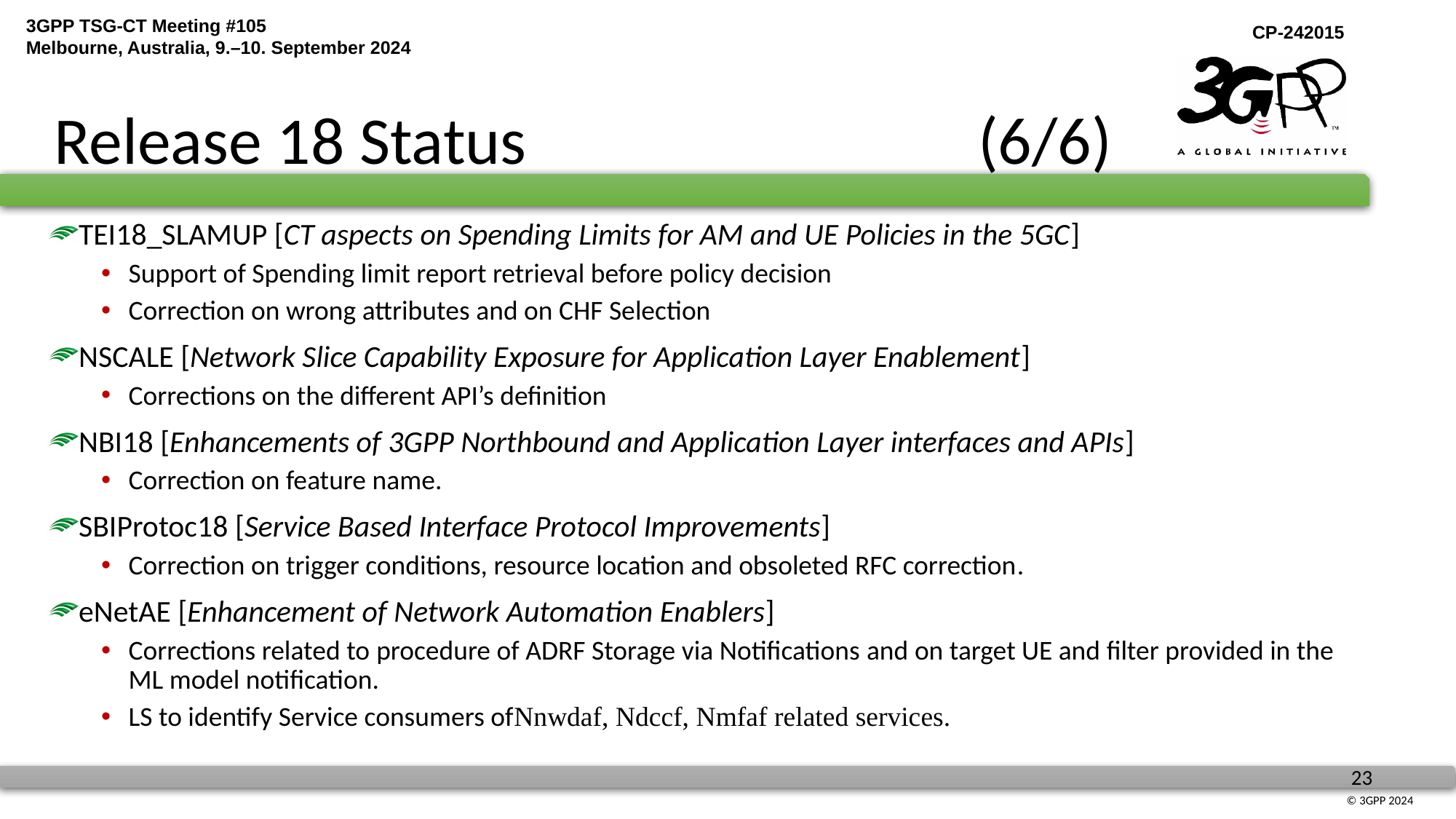

# Release 18 Status                              (6/6)
TEI18_SLAMUP [CT aspects on Spending Limits for AM and UE Policies in the 5GC]
Support of Spending limit report retrieval before policy decision
Correction on wrong attributes and on CHF Selection
NSCALE [Network Slice Capability Exposure for Application Layer Enablement]
Corrections on the different API’s definition
NBI18 [Enhancements of 3GPP Northbound and Application Layer interfaces and APIs]
Correction on feature name.
SBIProtoc18 [Service Based Interface Protocol Improvements]
Correction on trigger conditions, resource location and obsoleted RFC correction.
eNetAE [Enhancement of Network Automation Enablers]
Corrections related to procedure of ADRF Storage via Notifications and on target UE and filter provided in the ML model notification.
LS to identify Service consumers ofNnwdaf, Ndccf, Nmfaf related services.